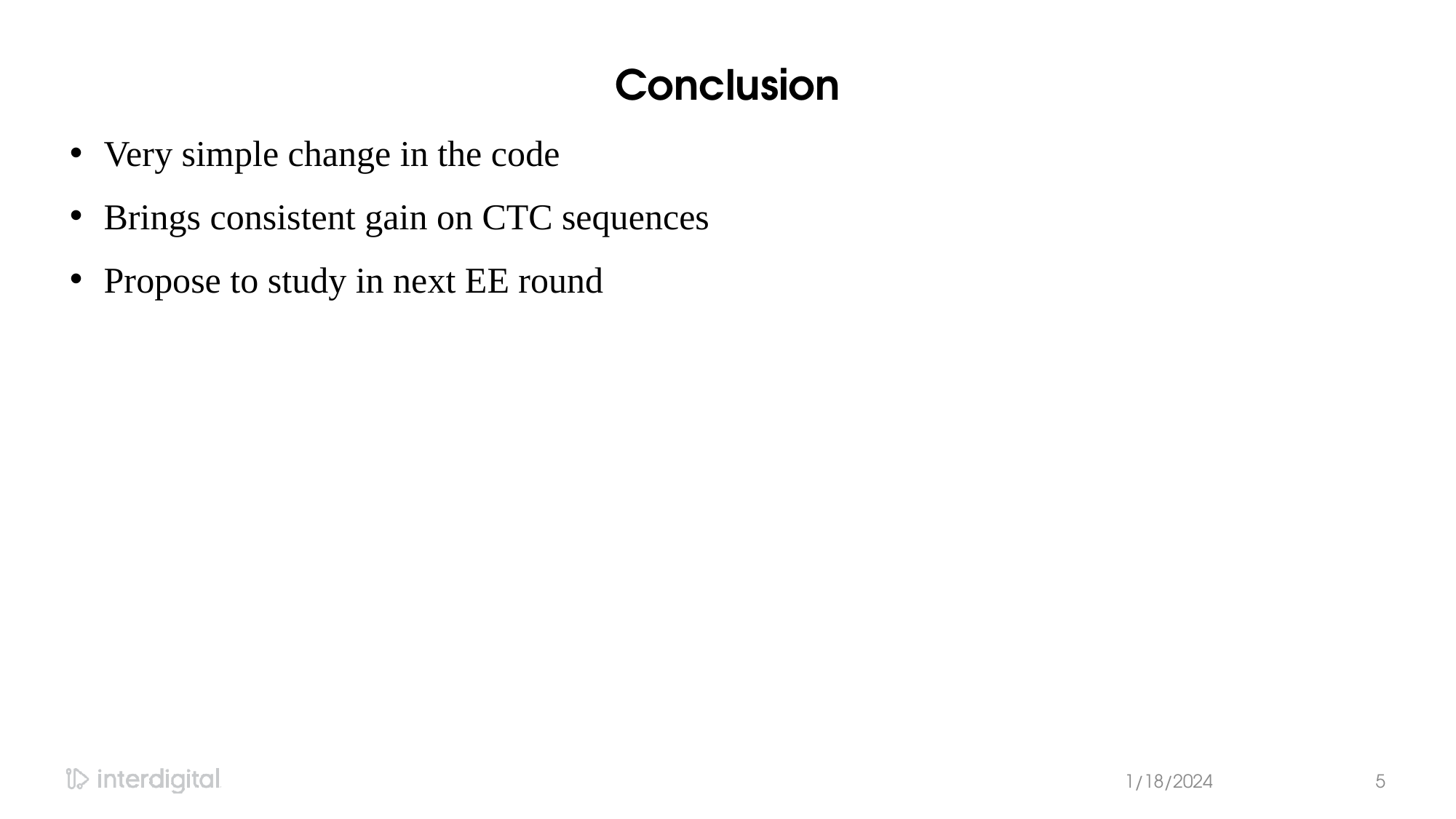

# Conclusion
Very simple change in the code
Brings consistent gain on CTC sequences
Propose to study in next EE round

1/18/2024
5